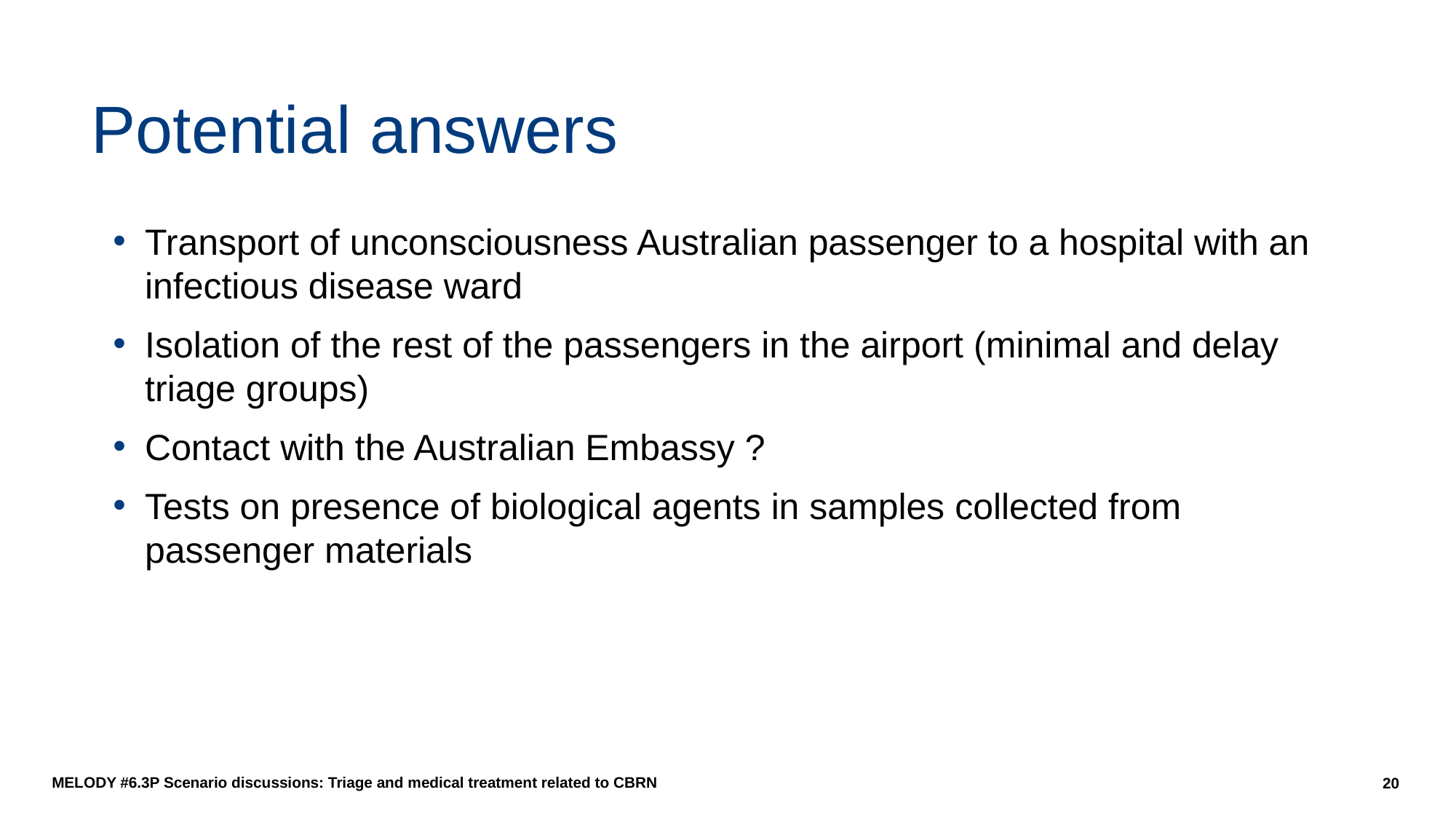

# Potential answers
Transport of unconsciousness Australian passenger to a hospital with an infectious disease ward
Isolation of the rest of the passengers in the airport (minimal and delay triage groups)
Contact with the Australian Embassy ?
Tests on presence of biological agents in samples collected from passenger materials
MELODY #6.3P Scenario discussions: Triage and medical treatment related to CBRN
20